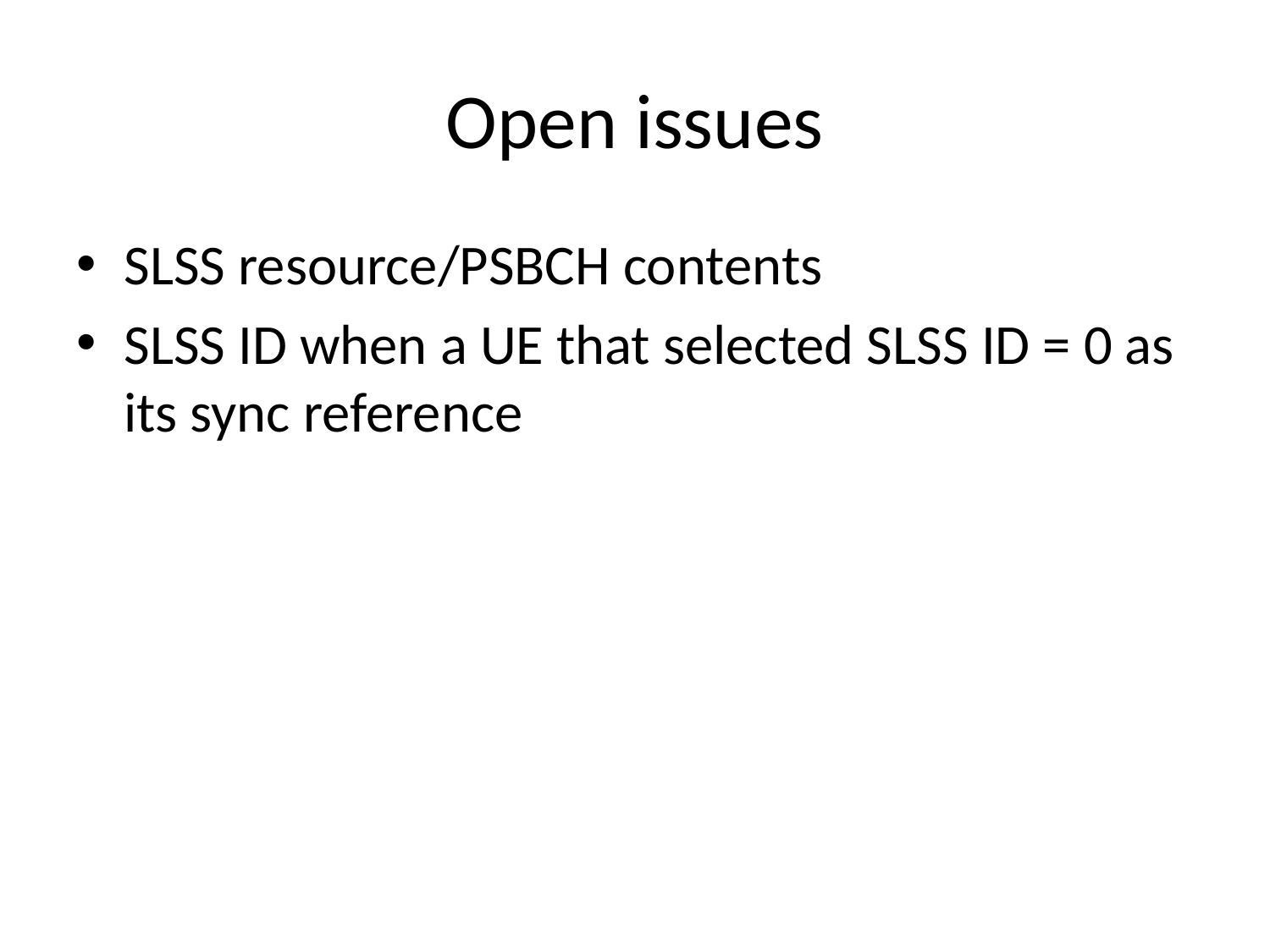

# Open issues
SLSS resource/PSBCH contents
SLSS ID when a UE that selected SLSS ID = 0 as its sync reference